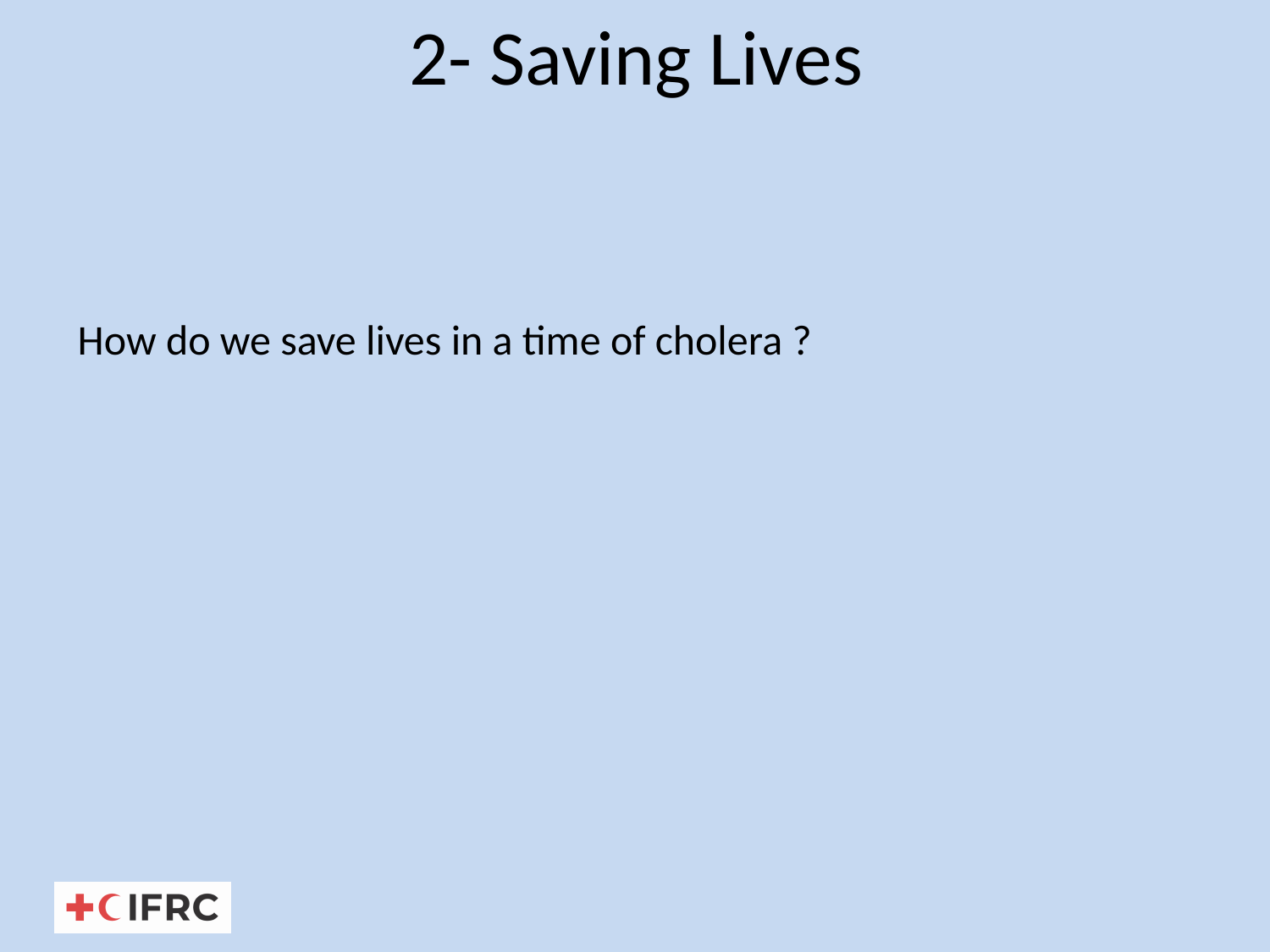

# 2- Saving Lives
How do we save lives in a time of cholera ?